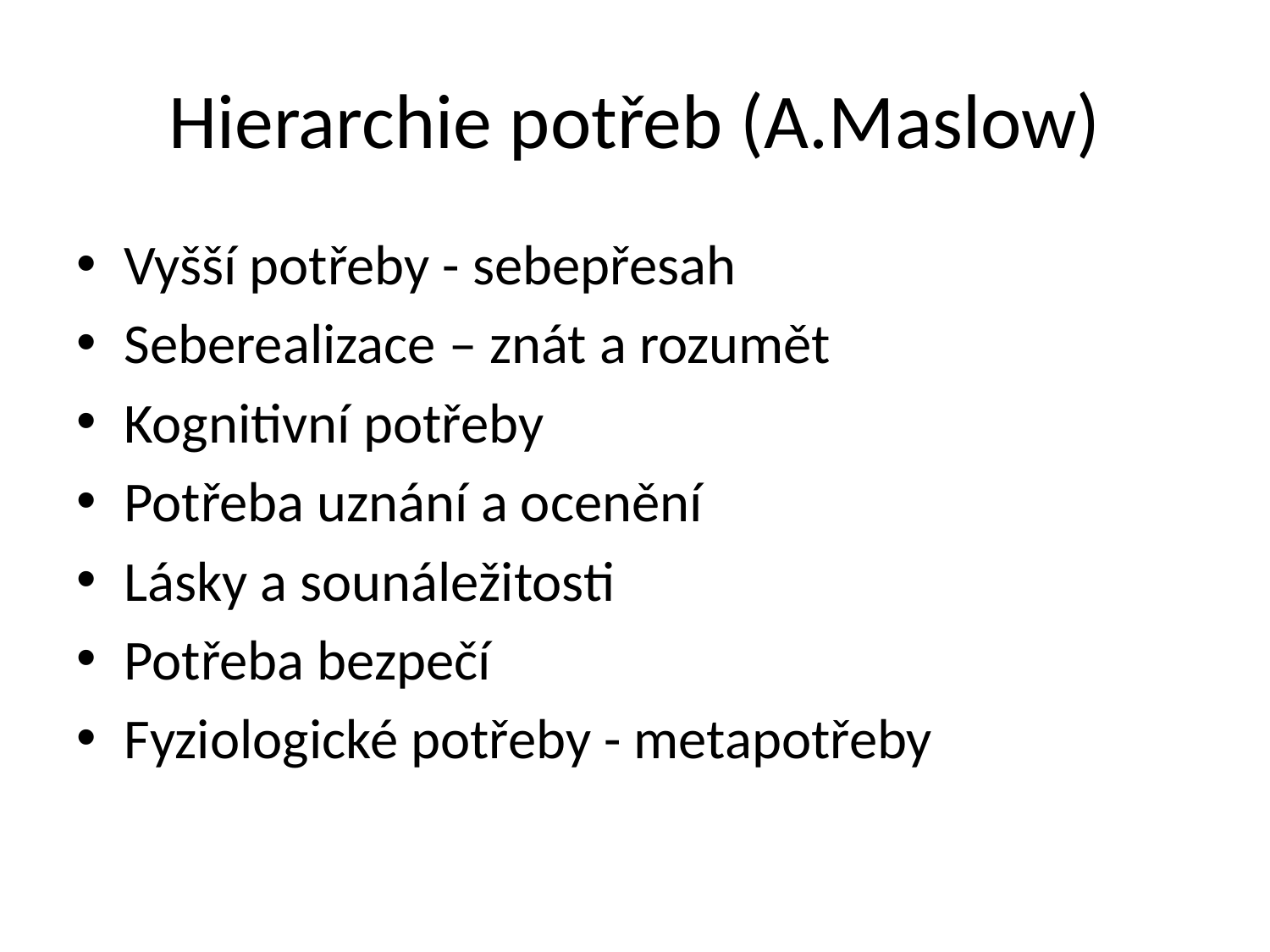

# Hierarchie potřeb (A.Maslow)
Vyšší potřeby - sebepřesah
Seberealizace – znát a rozumět
Kognitivní potřeby
Potřeba uznání a ocenění
Lásky a sounáležitosti
Potřeba bezpečí
Fyziologické potřeby - metapotřeby